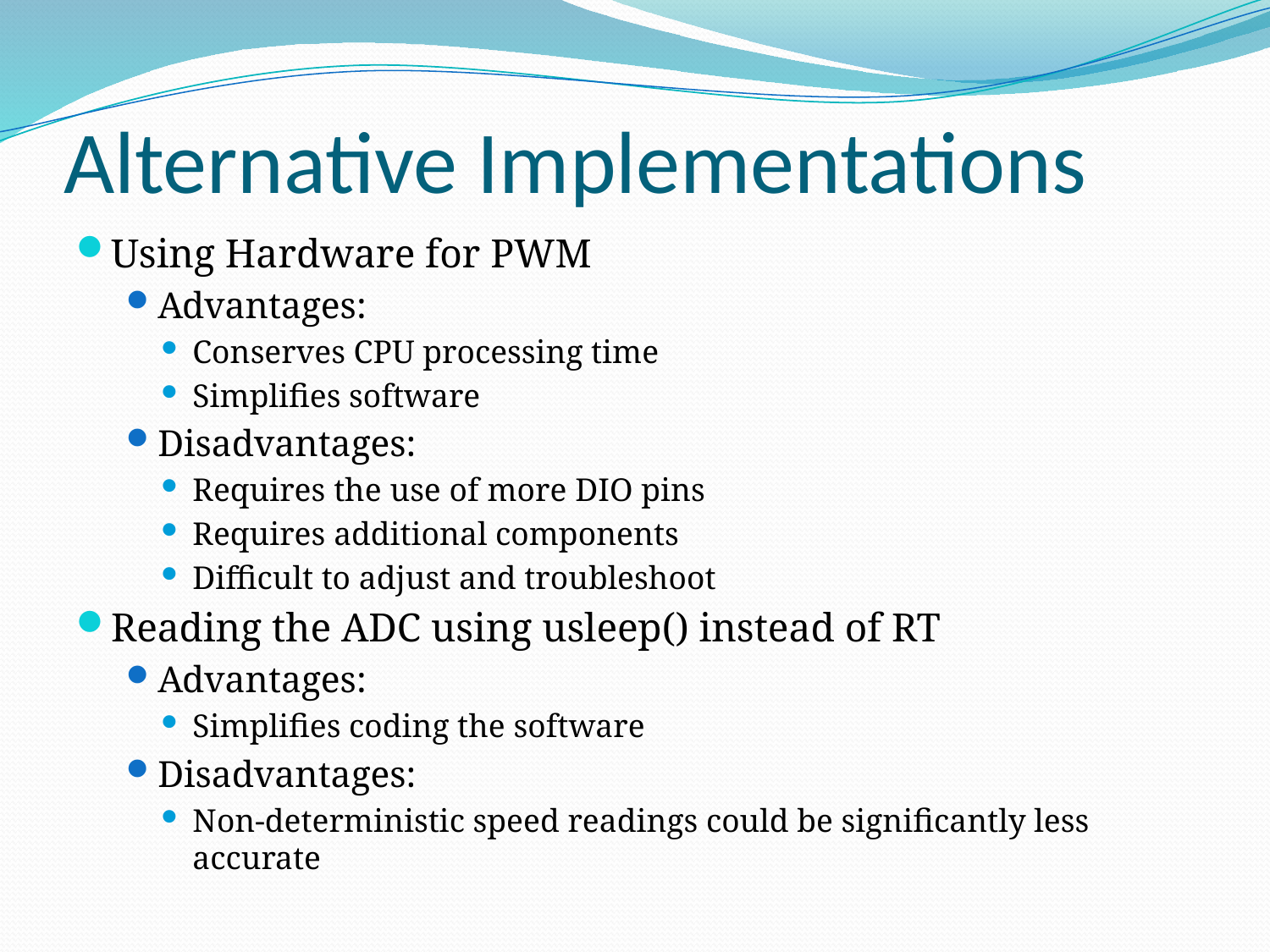

# Alternative Implementations
Using Hardware for PWM
Advantages:
Conserves CPU processing time
Simplifies software
Disadvantages:
Requires the use of more DIO pins
Requires additional components
Difficult to adjust and troubleshoot
Reading the ADC using usleep() instead of RT
Advantages:
Simplifies coding the software
Disadvantages:
Non-deterministic speed readings could be significantly less accurate